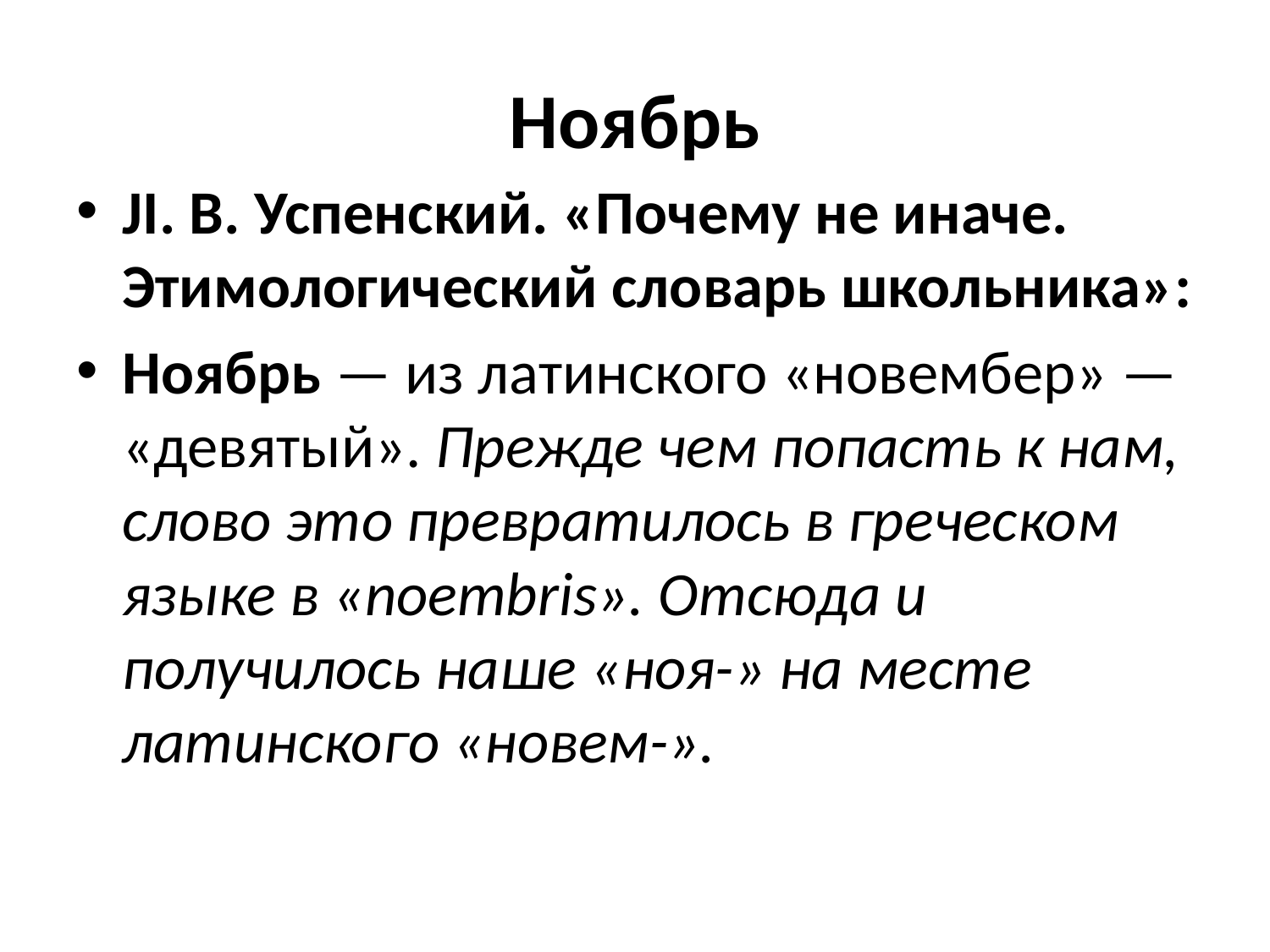

# Ноябрь
JI. В. Успенский. «Почему не иначе. Этимологический словарь школьника»:
Ноябрь — из латинского «новембер» — «девятый». Прежде чем попасть к нам, слово это превратилось в греческом языке в «noembris». Отсюда и получилось наше «ноя-» на месте латинского «новем-».